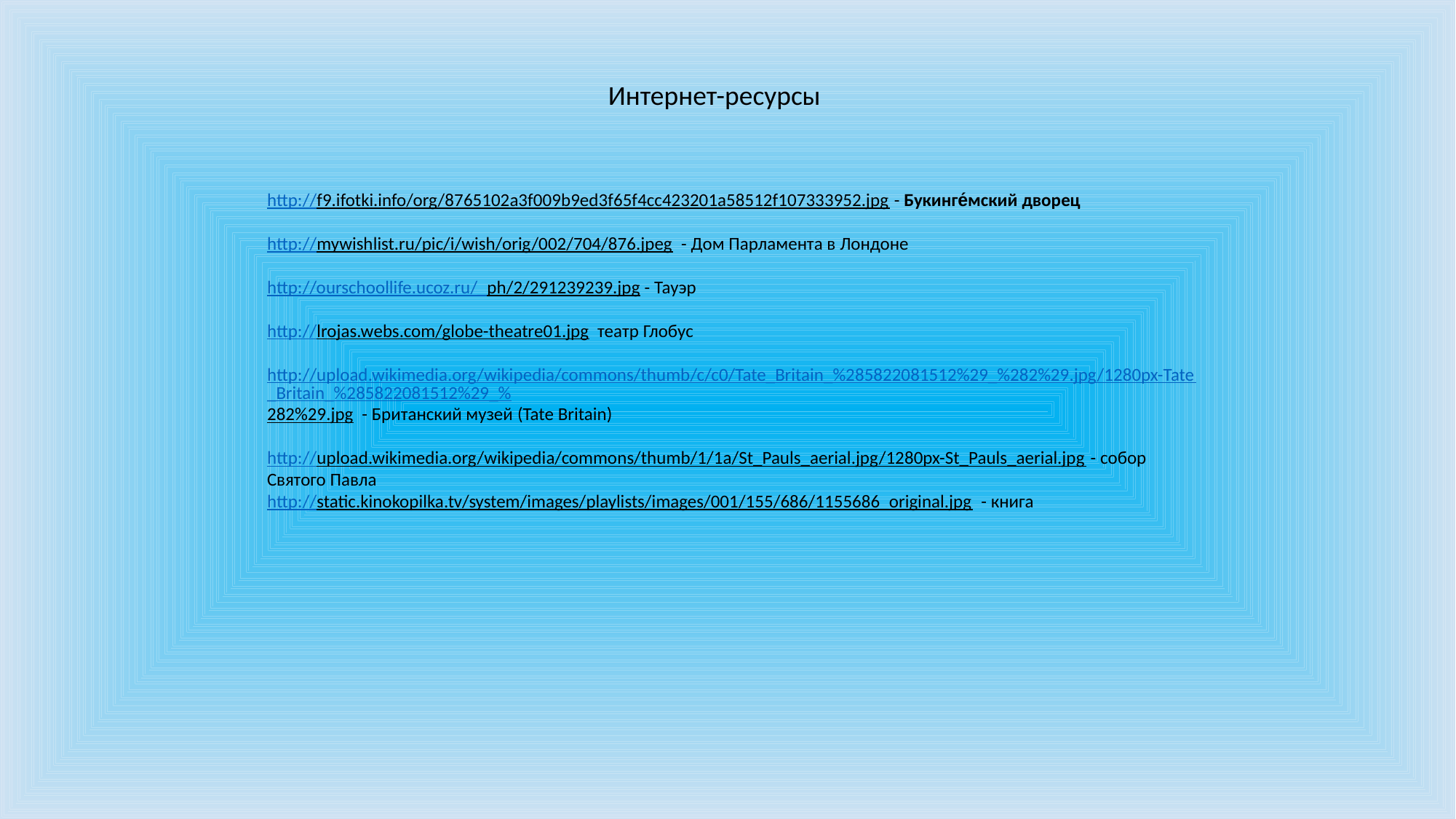

Интернет-ресурсы

http://f9.ifotki.info/org/8765102a3f009b9ed3f65f4cc423201a58512f107333952.jpg - Букинге́мский дворец

http://mywishlist.ru/pic/i/wish/orig/002/704/876.jpeg  - Дом Парламента в Лондоне

http://ourschoollife.ucoz.ru/_ph/2/291239239.jpg - Тауэр

http://lrojas.webs.com/globe-theatre01.jpg  театр Глобус

http://upload.wikimedia.org/wikipedia/commons/thumb/c/c0/Tate_Britain_%285822081512%29_%282%29.jpg/1280px-Tate_Britain_%285822081512%29_%282%29.jpg  - Британский музей (Tate Britain)

http://upload.wikimedia.org/wikipedia/commons/thumb/1/1a/St_Pauls_aerial.jpg/1280px-St_Pauls_aerial.jpg - собор Святого Павла
http://static.kinokopilka.tv/system/images/playlists/images/001/155/686/1155686_original.jpg  - книга